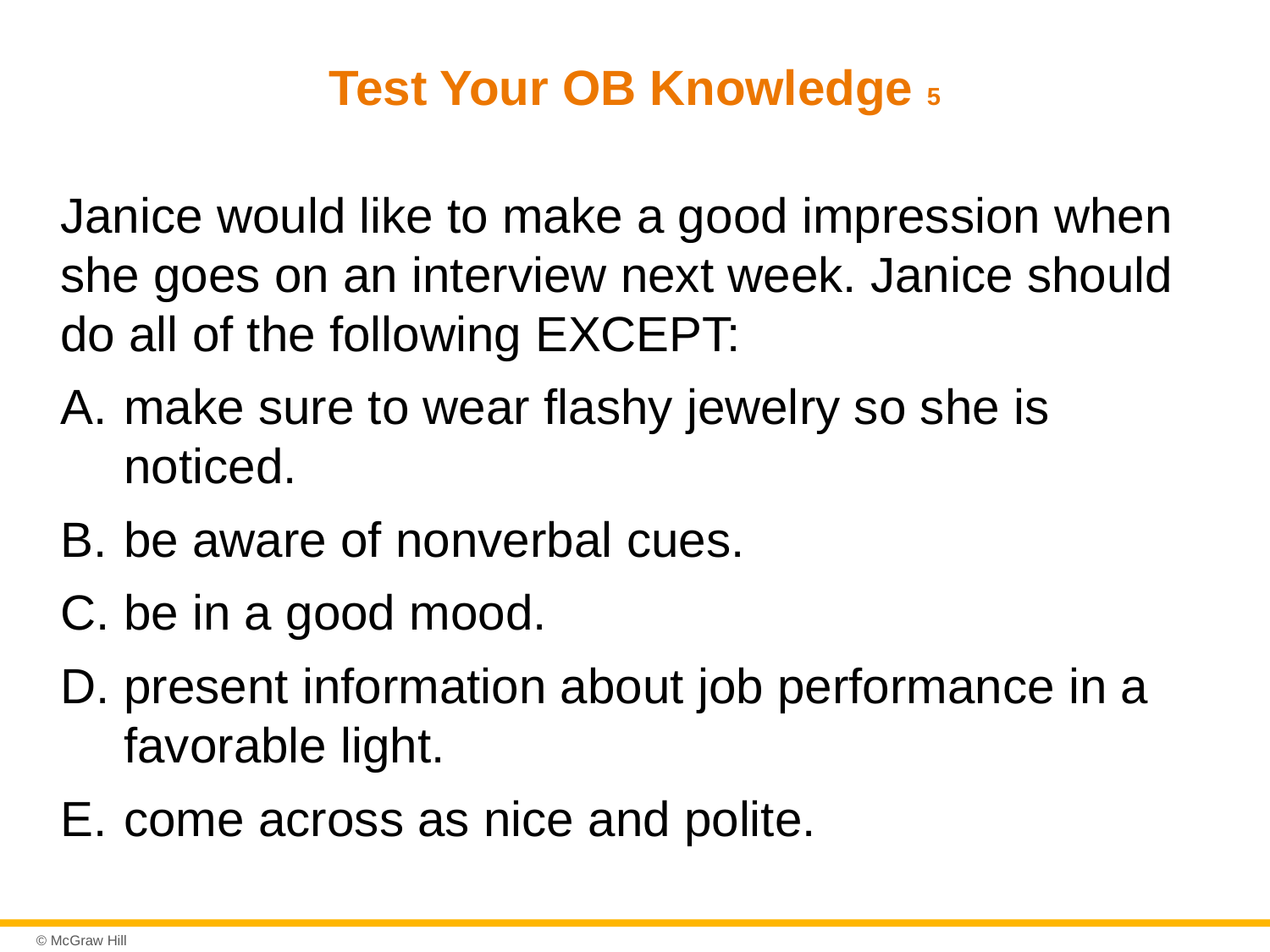

# Test Your OB Knowledge 5
Janice would like to make a good impression when she goes on an interview next week. Janice should do all of the following EXCEPT:
make sure to wear flashy jewelry so she is noticed.
be aware of nonverbal cues.
be in a good mood.
present information about job performance in a favorable light.
come across as nice and polite.